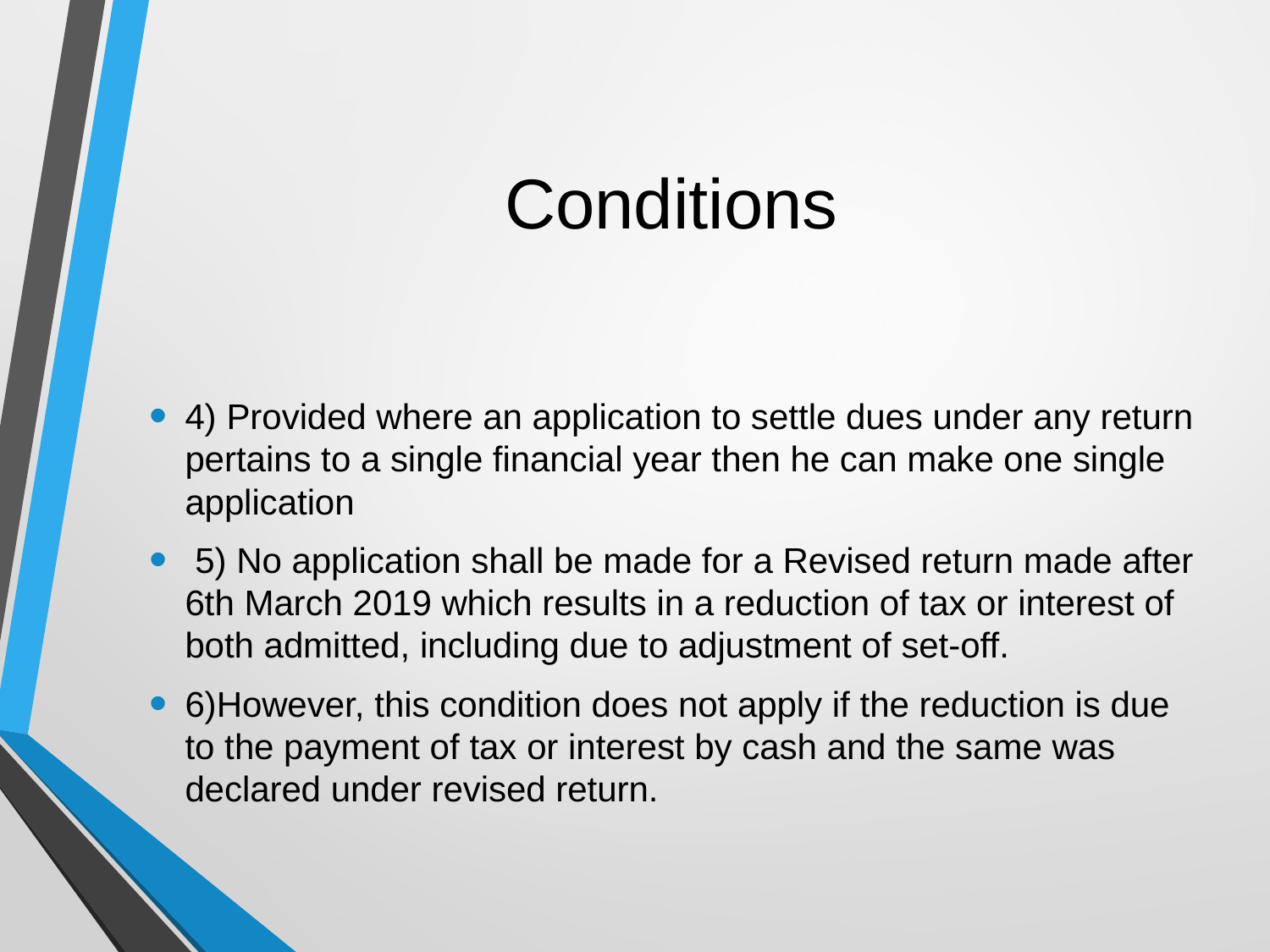

# Conditions
4) Provided where an application to settle dues under any return pertains to a single financial year then he can make one single application
 5) No application shall be made for a Revised return made after 6th March 2019 which results in a reduction of tax or interest of both admitted, including due to adjustment of set-off.
6)However, this condition does not apply if the reduction is due to the payment of tax or interest by cash and the same was declared under revised return.